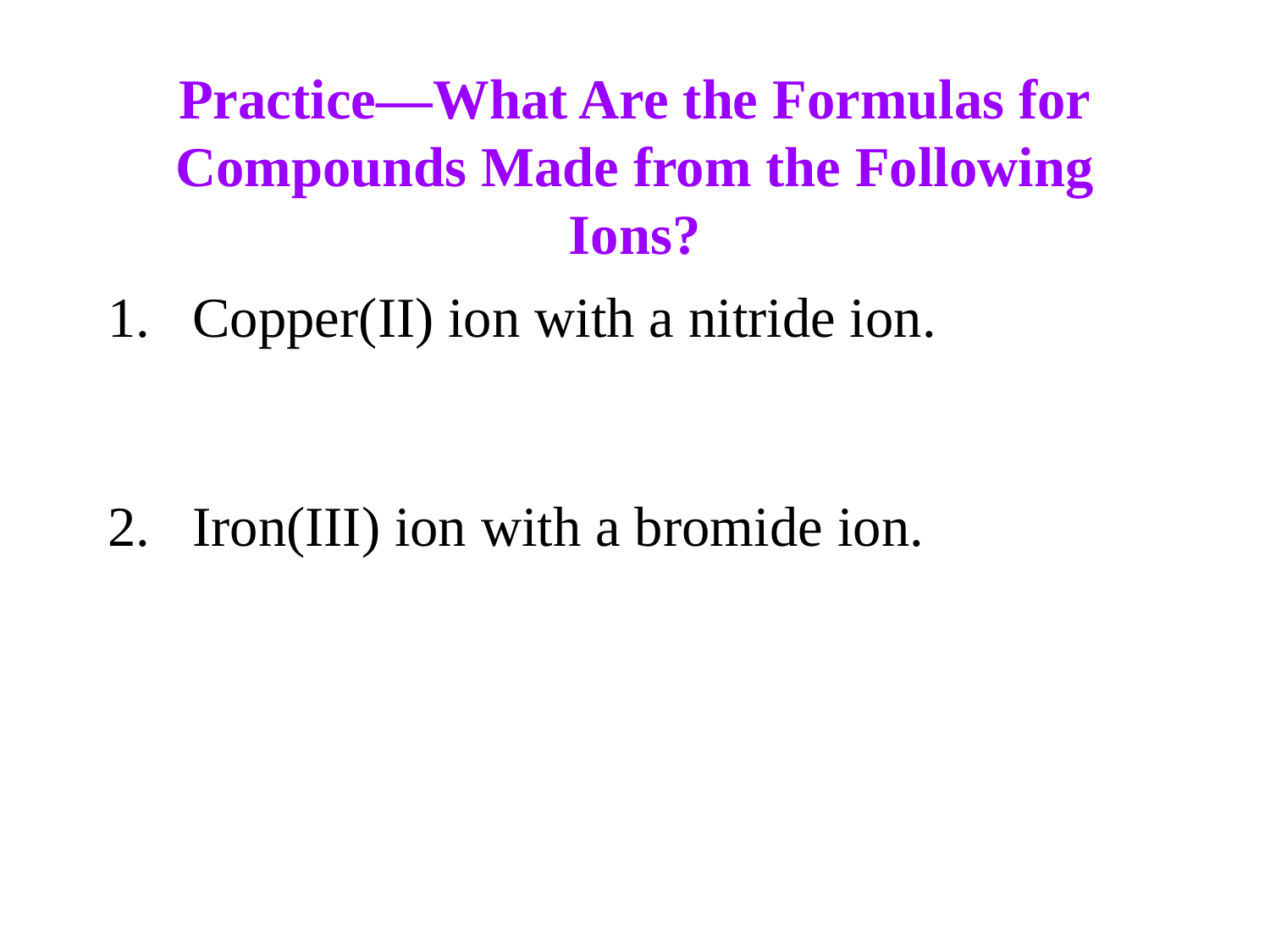

Practice—What Are the Formulas for Compounds Made from the Following Ions?
Copper(II) ion with a nitride ion.
Iron(III) ion with a bromide ion.